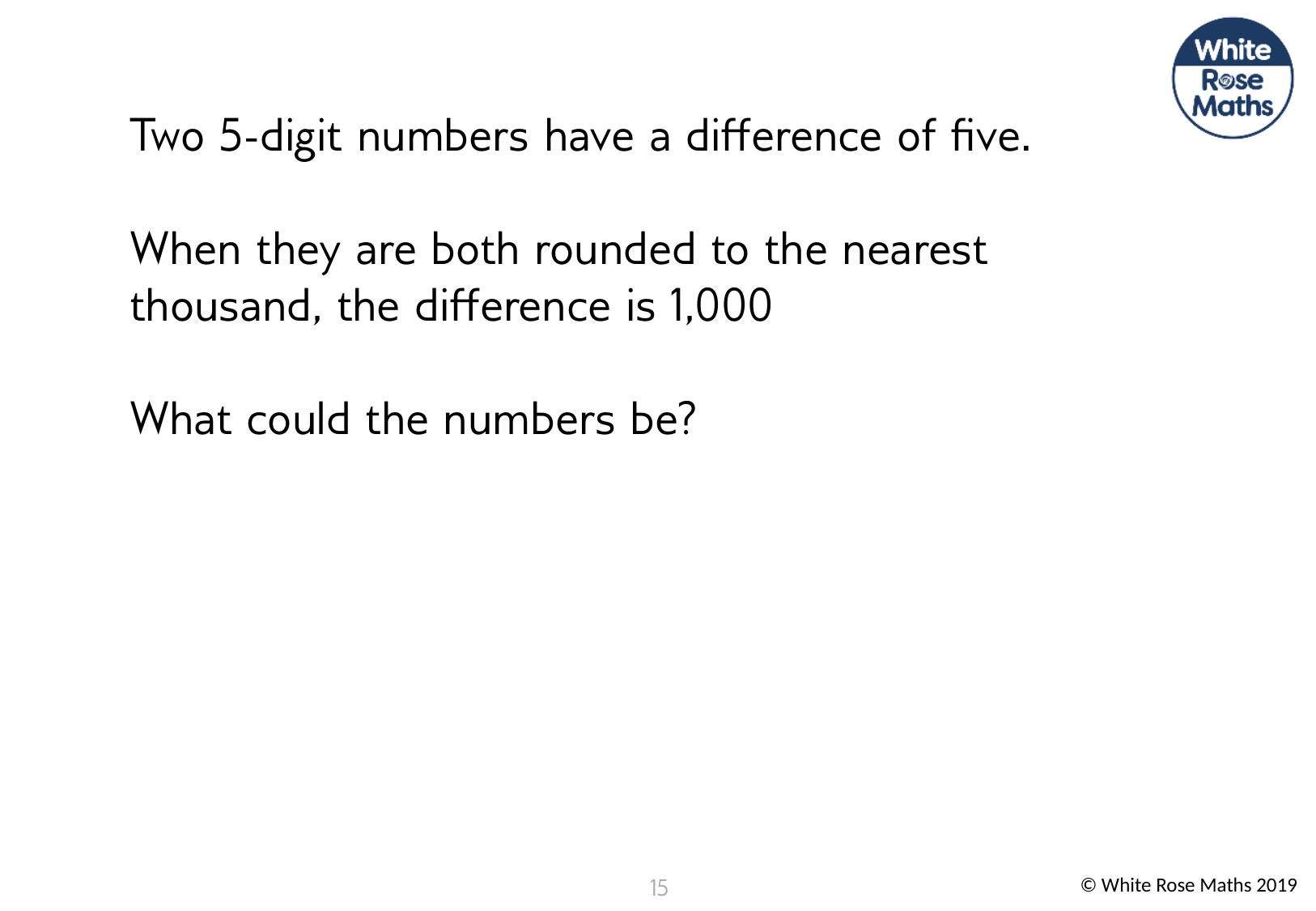

Two 5-digit numbers have a difference of five.

When they are both rounded to the nearest thousand, the difference is 1,000

What could the numbers be?
15